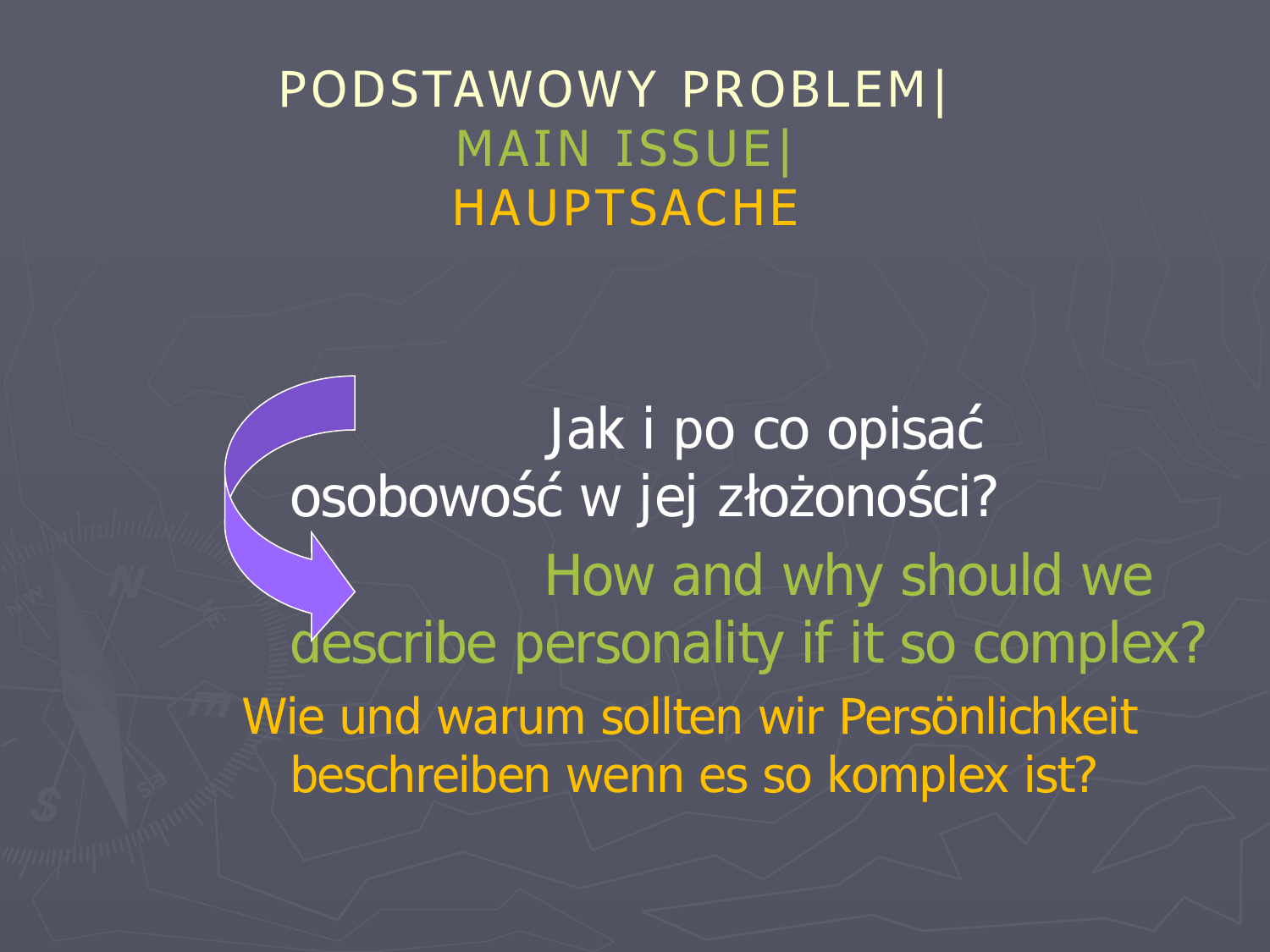

# PODSTAWOWY PROBLEM| MAIN ISSUE| HAUPTSACHE

			Jak i po co opisać osobowość w jej złożoności?
			How and why should we describe personality if it so complex?
Wie und warum sollten wir Persönlichkeit beschreiben wenn es so komplex ist?